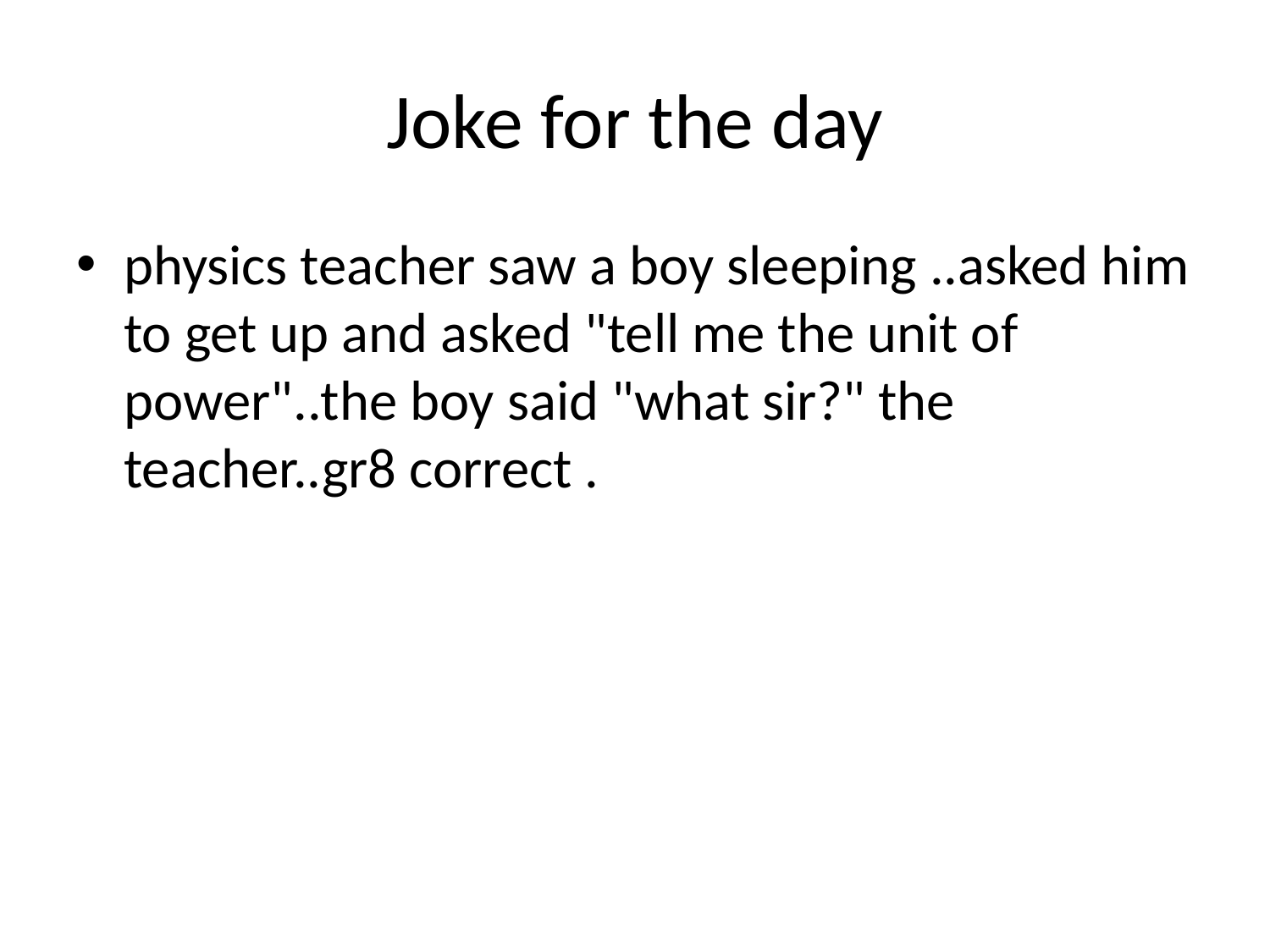

# Joke for the day
physics teacher saw a boy sleeping ..asked him to get up and asked "tell me the unit of power"..the boy said "what sir?" the teacher..gr8 correct .